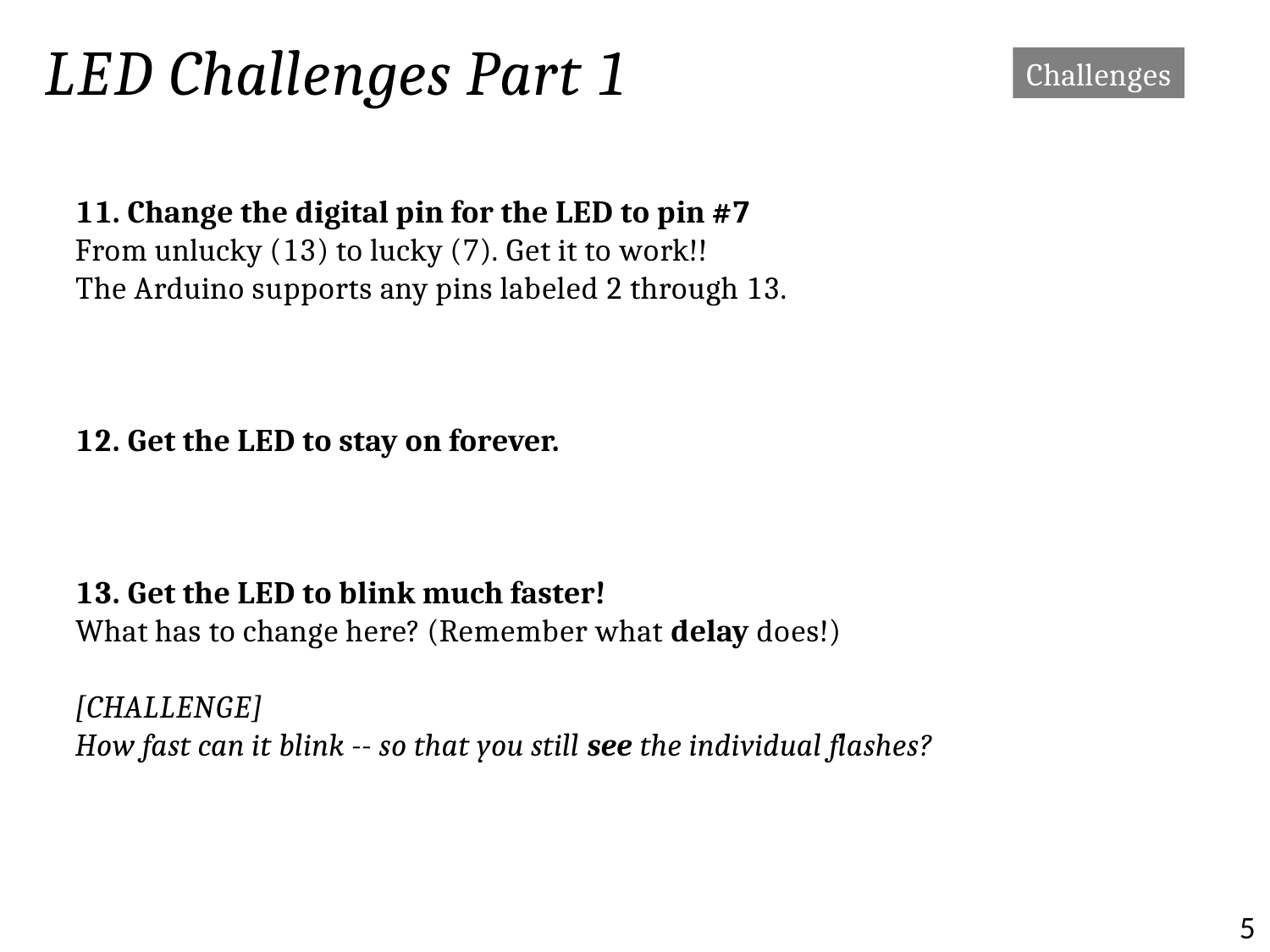

LED Challenges Part 1
Challenges
11. Change the digital pin for the LED to pin #7
From unlucky (13) to lucky (7). Get it to work!!
The Arduino supports any pins labeled 2 through 13.

12. Get the LED to stay on forever.

13. Get the LED to blink much faster!
What has to change here? (Remember what delay does!)

[CHALLENGE]
How fast can it blink -- so that you still see the individual flashes?
5